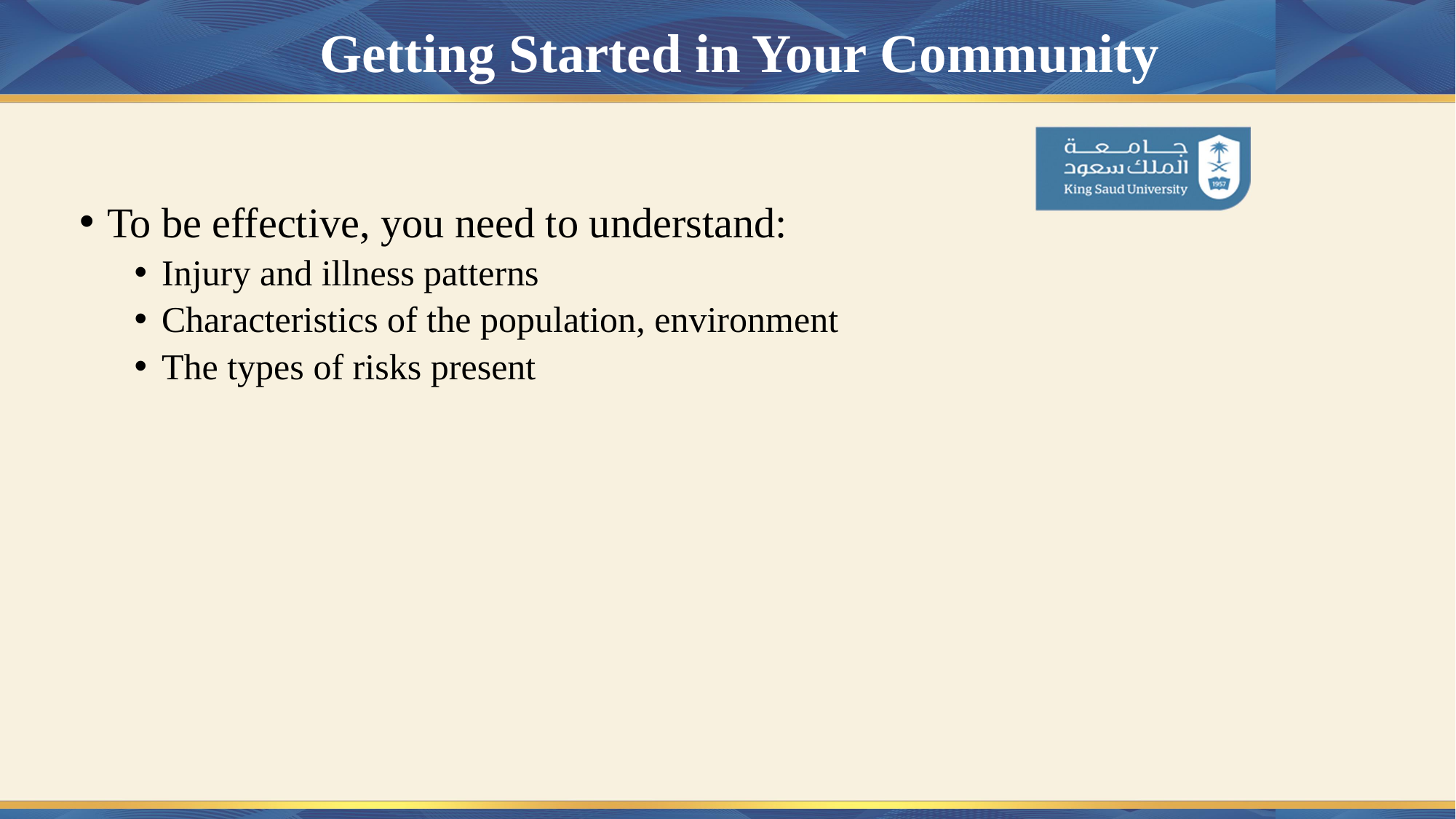

# Getting Started in Your Community
To be effective, you need to understand:
Injury and illness patterns
Characteristics of the population, environment
The types of risks present